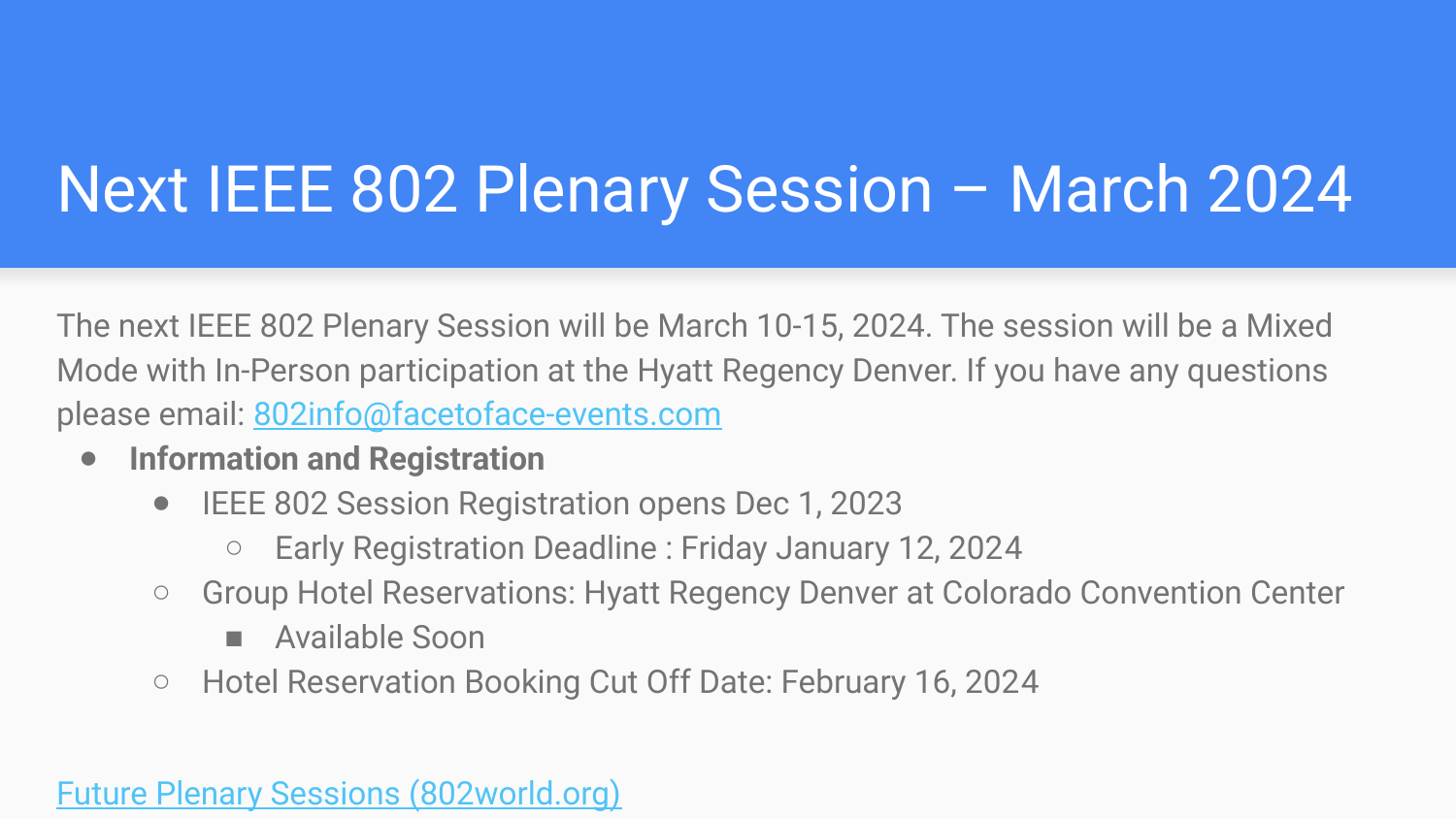

# Next IEEE 802 Plenary Session – March 2024
The next IEEE 802 Plenary Session will be March 10-15, 2024. The session will be a Mixed Mode with In-Person participation at the Hyatt Regency Denver. If you have any questions please email: 802info@facetoface-events.com
Information and Registration
IEEE 802 Session Registration opens Dec 1, 2023
Early Registration Deadline : Friday January 12, 2024
Group Hotel Reservations: Hyatt Regency Denver at Colorado Convention Center
Available Soon
Hotel Reservation Booking Cut Off Date: February 16, 2024

Future Plenary Sessions (802world.org)